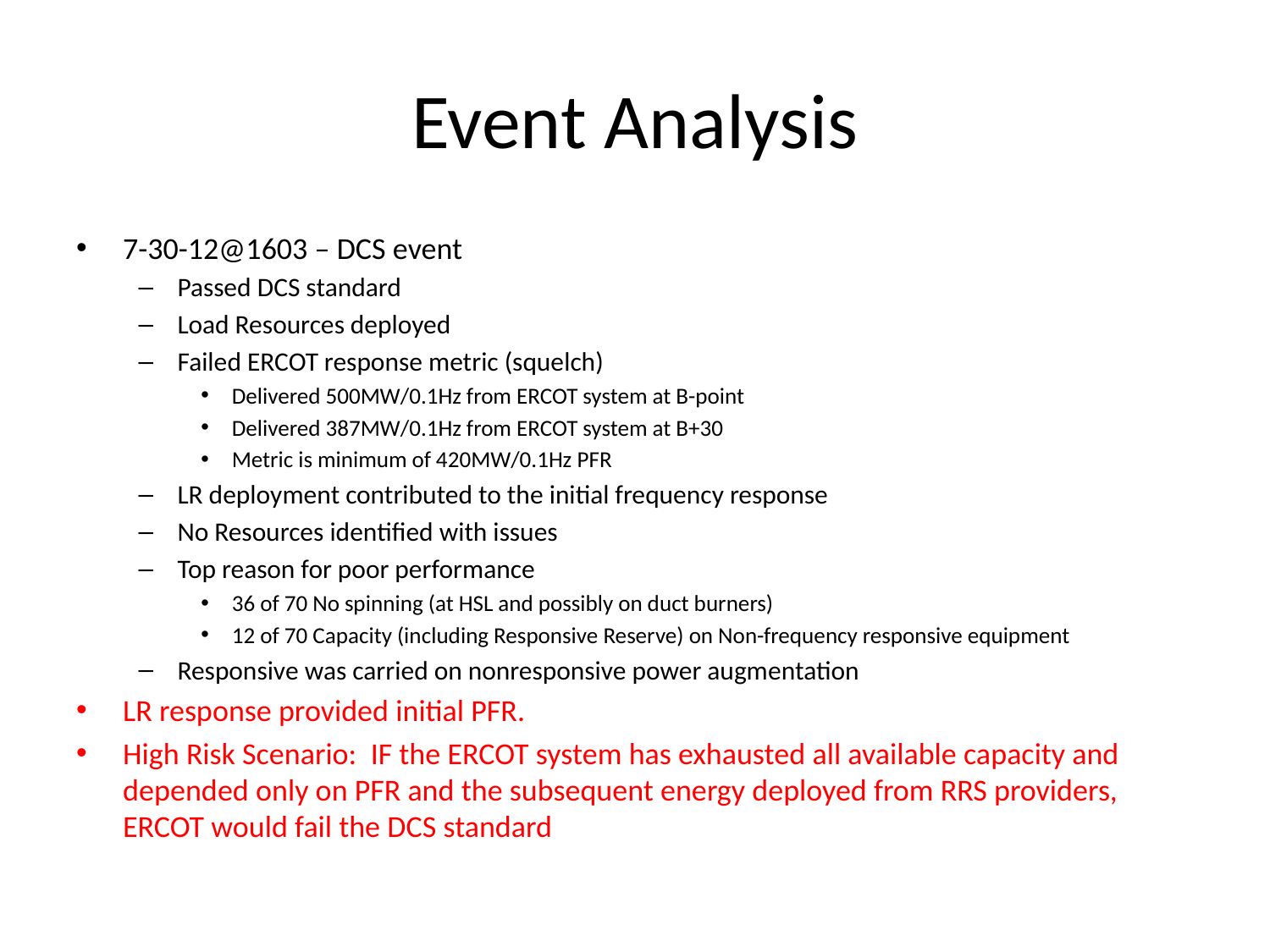

# Event Analysis
7-30-12@1603 – DCS event
Passed DCS standard
Load Resources deployed
Failed ERCOT response metric (squelch)
Delivered 500MW/0.1Hz from ERCOT system at B-point
Delivered 387MW/0.1Hz from ERCOT system at B+30
Metric is minimum of 420MW/0.1Hz PFR
LR deployment contributed to the initial frequency response
No Resources identified with issues
Top reason for poor performance
36 of 70 No spinning (at HSL and possibly on duct burners)
12 of 70 Capacity (including Responsive Reserve) on Non-frequency responsive equipment
Responsive was carried on nonresponsive power augmentation
LR response provided initial PFR.
High Risk Scenario:  IF the ERCOT system has exhausted all available capacity and depended only on PFR and the subsequent energy deployed from RRS providers, ERCOT would fail the DCS standard